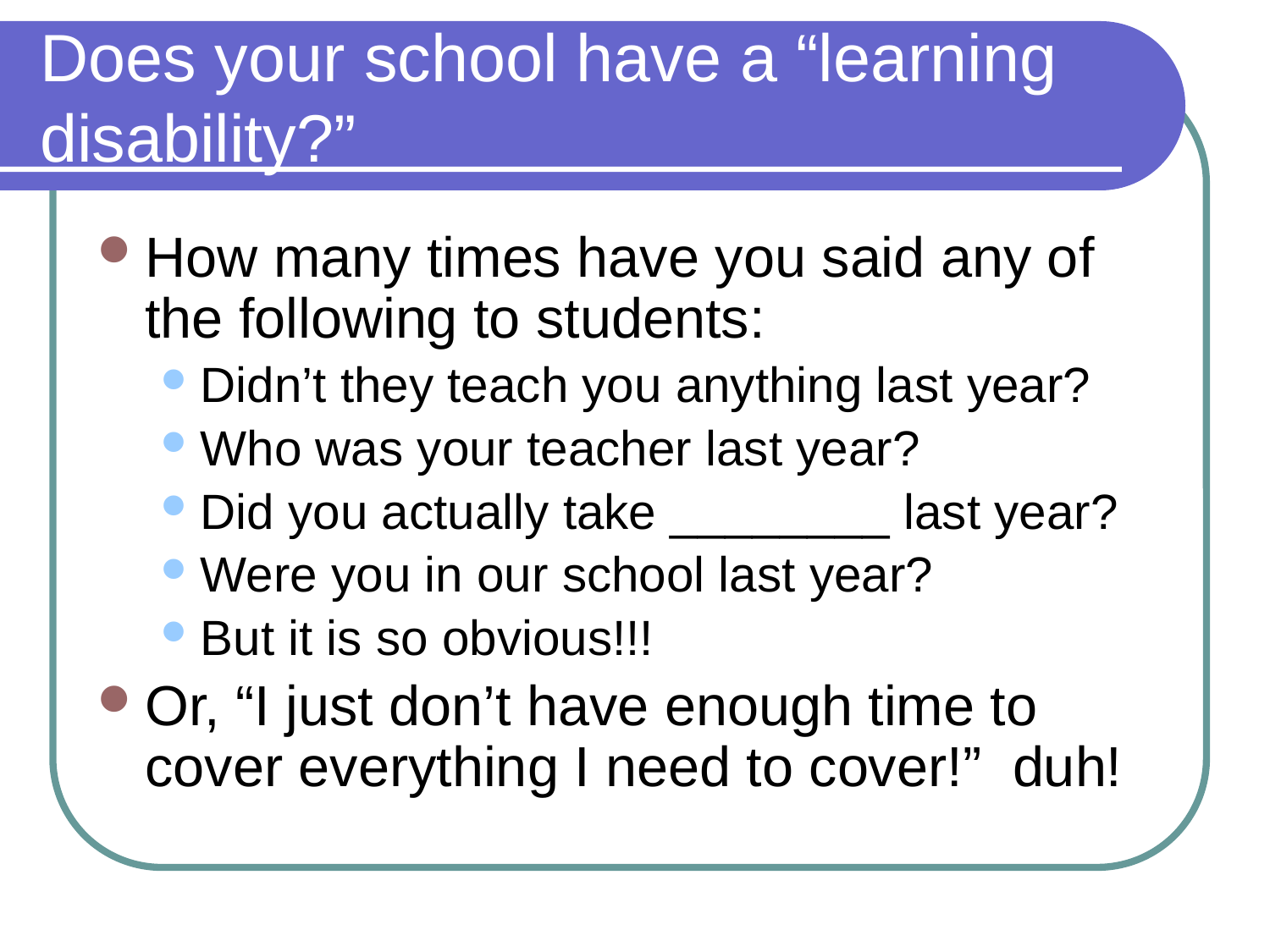

# Does your school have a “learning disability?”
How many times have you said any of the following to students:
Didn’t they teach you anything last year?
Who was your teacher last year?
Did you actually take ________ last year?
Were you in our school last year?
But it is so obvious!!!
Or, “I just don’t have enough time to cover everything I need to cover!”  duh!